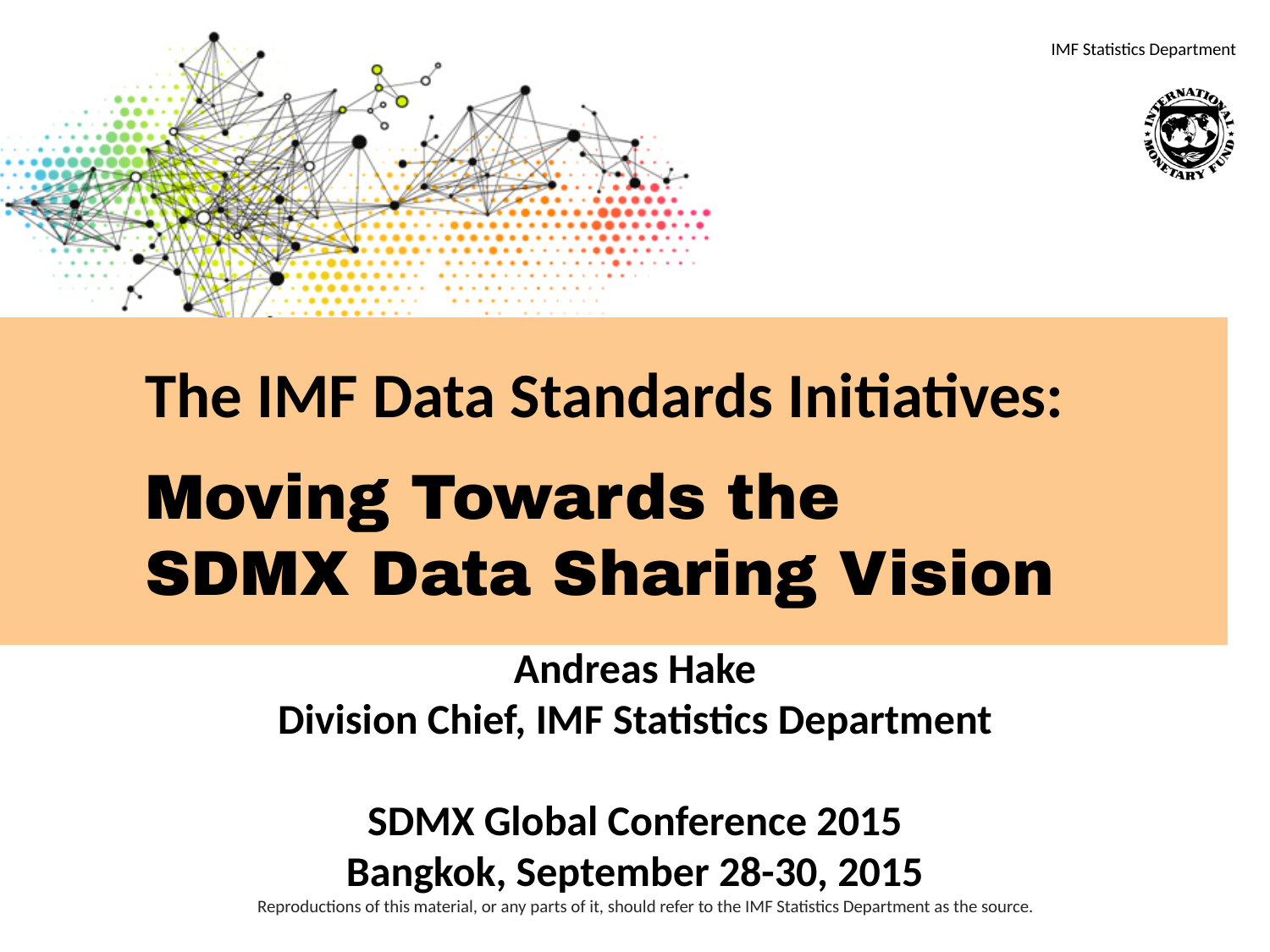

# The IMF Data Standards Initiatives: Moving Towards the SDMX Data Sharing Vision
Andreas Hake
Division Chief, IMF Statistics Department

SDMX Global Conference 2015
Bangkok, September 28-30, 2015